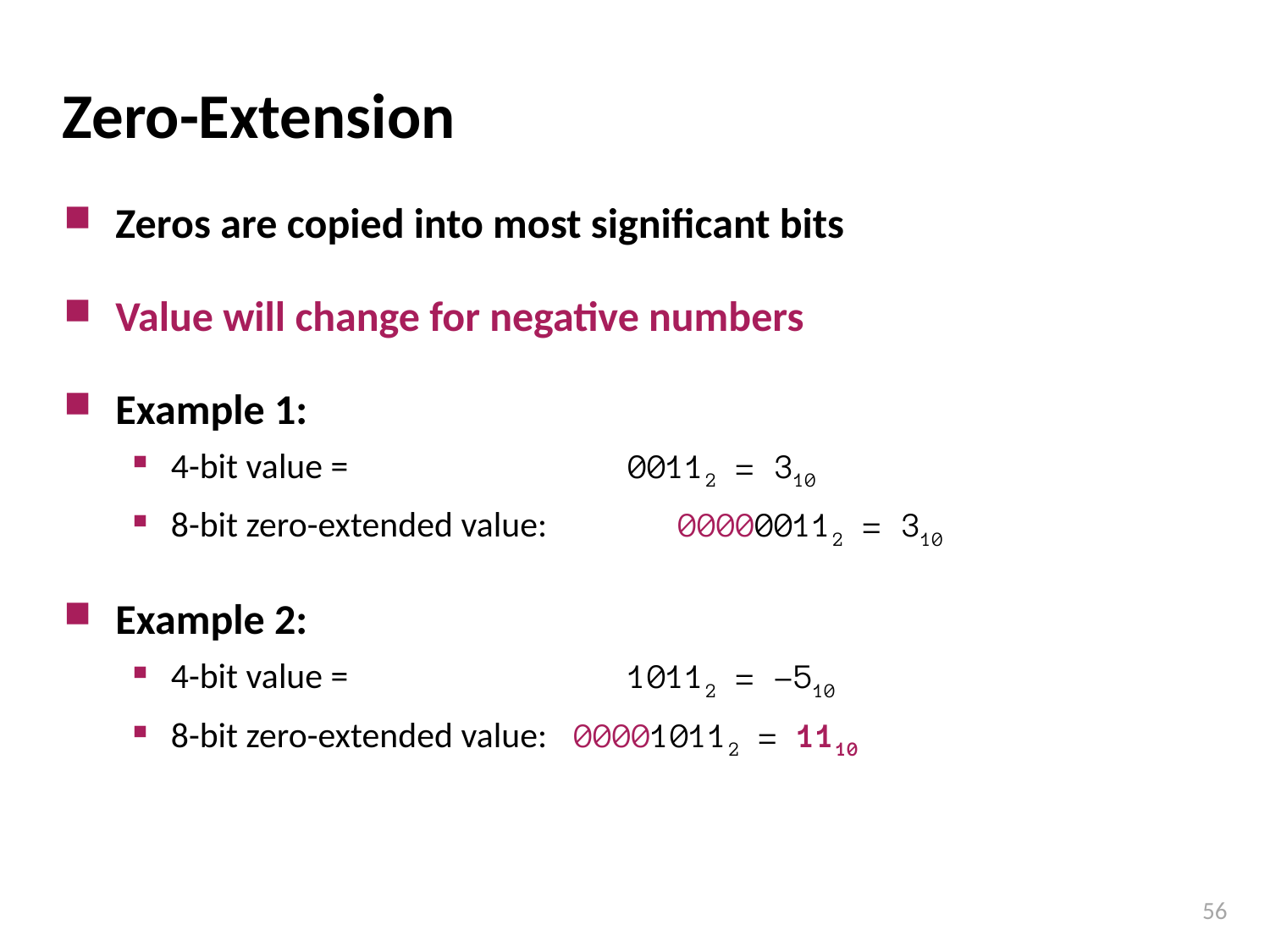

# Zero-Extension

Zeros are copied into most significant bits
Value will change for negative numbers
Example 1:
4-bit value = 		    00112 = 310
8-bit zero-extended value: 	000000112 = 310
Example 2:
4-bit value = 		    10112 = -510
8-bit zero-extended value:  000010112 = 1110